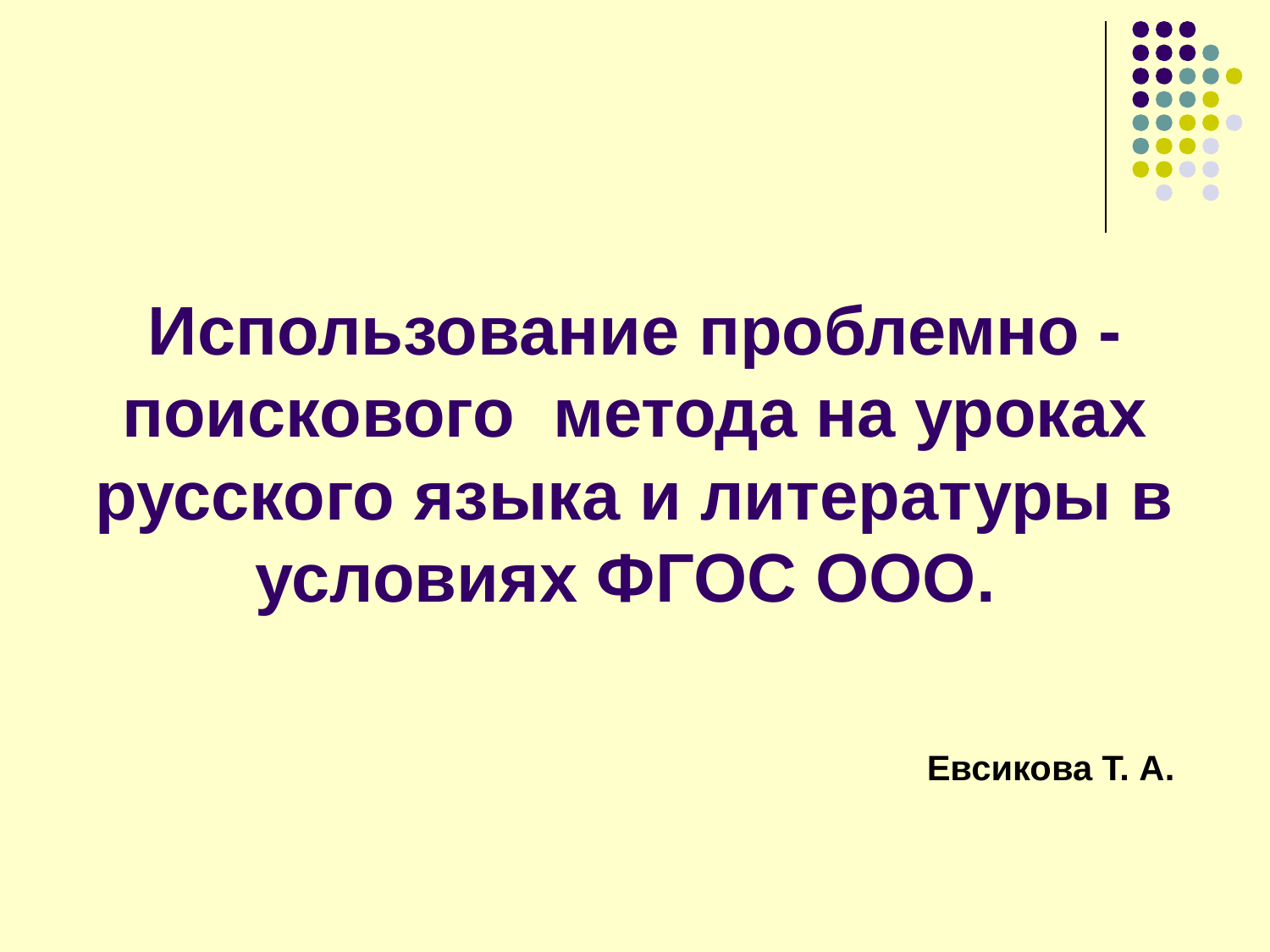

Использование проблемно - поискового  метода на уроках русского языка и литературы в условиях ФГОС ООО.
Евсикова Т. А.